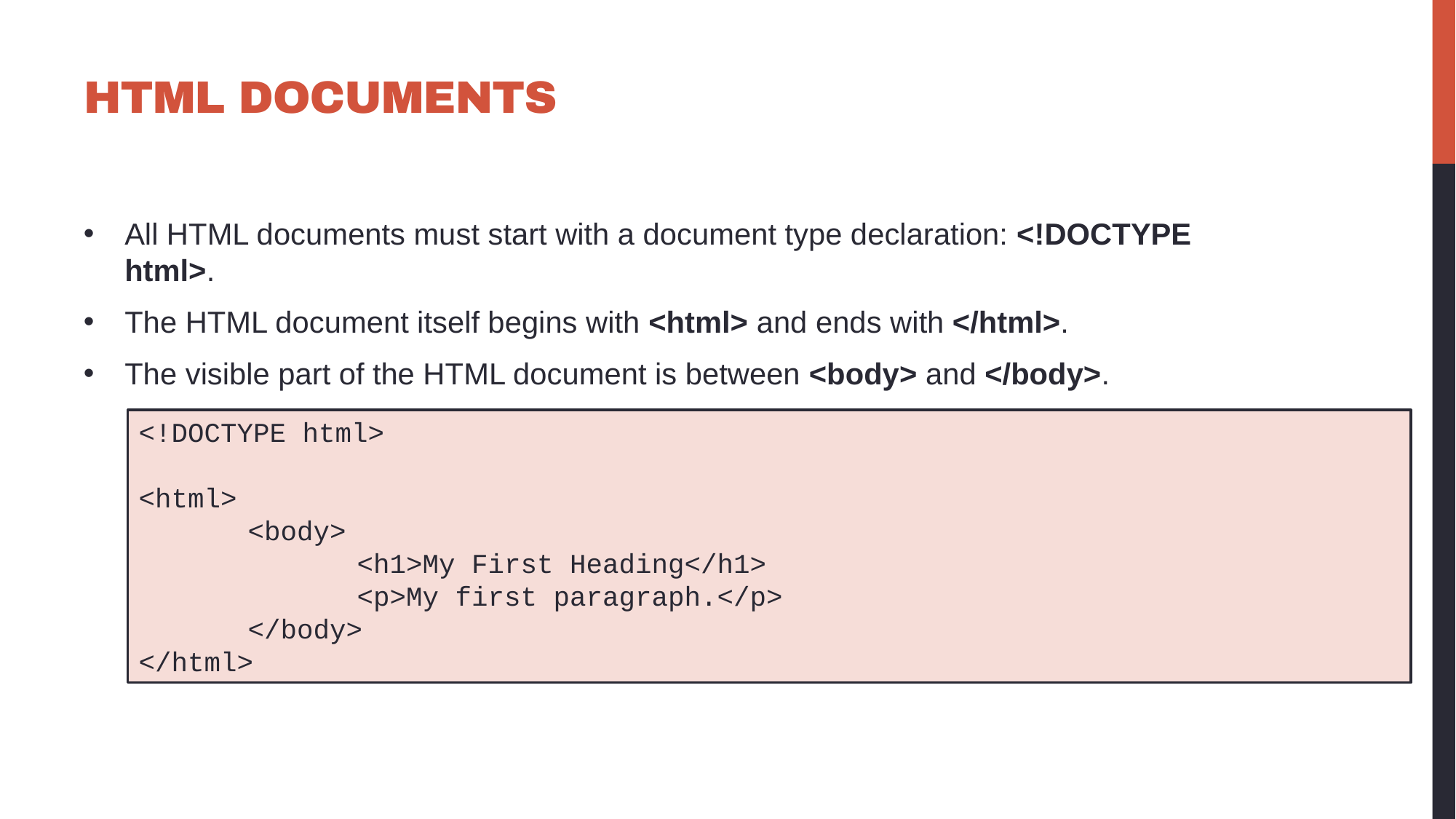

# HTML Documents
All HTML documents must start with a document type declaration: <!DOCTYPE html>.
The HTML document itself begins with <html> and ends with </html>.
The visible part of the HTML document is between <body> and </body>.

<!DOCTYPE html>

<html>
	<body>
		<h1>My First Heading</h1>
		<p>My first paragraph.</p>
	</body>
</html>